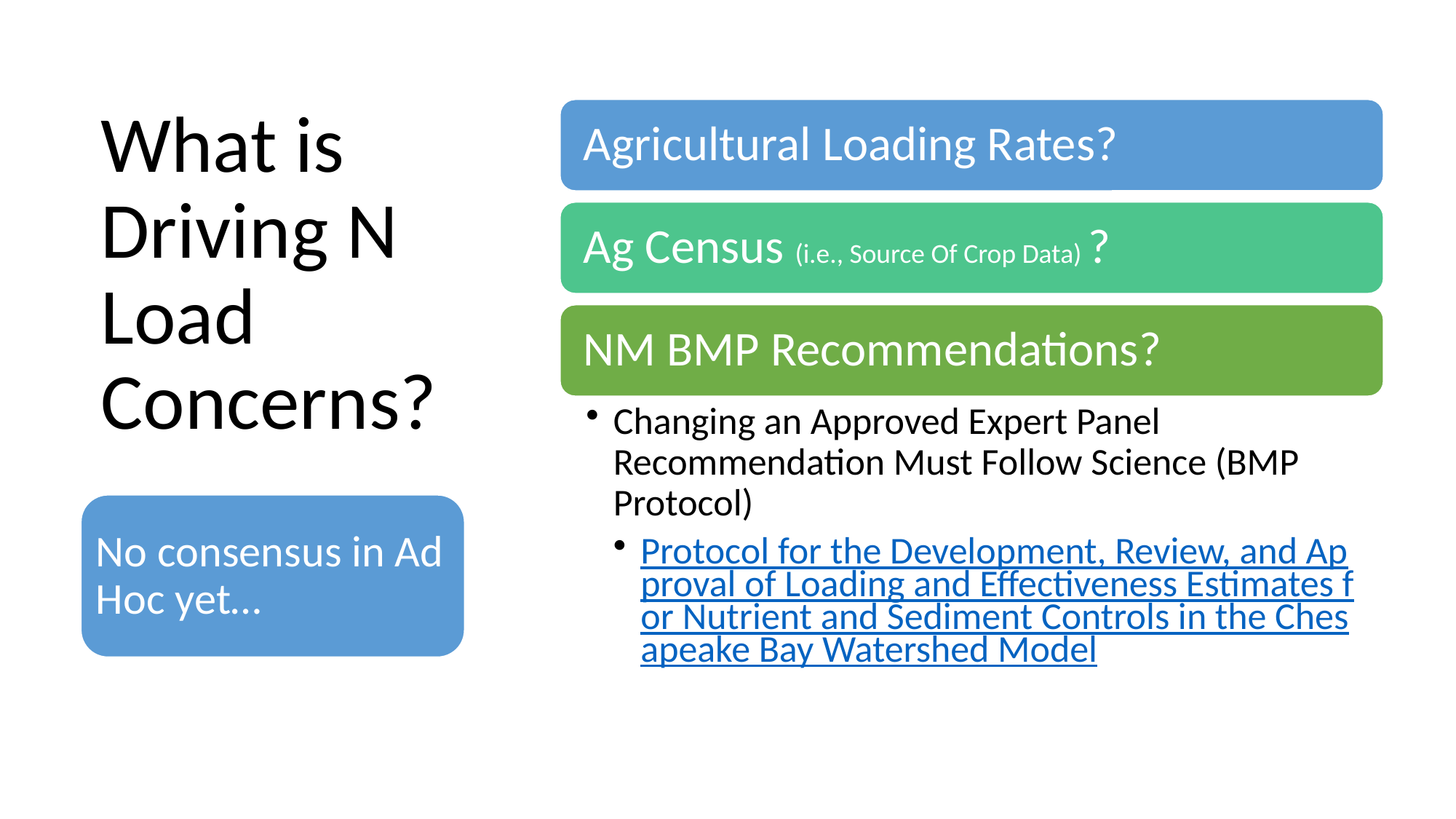

# What is Driving N Load Concerns?
Agricultural Loading Rates?
Ag Census (i.e., Source Of Crop Data) ?
NM BMP Recommendations?
Changing an Approved Expert Panel Recommendation Must Follow Science (BMP Protocol)
Protocol for the Development, Review, and Approval of Loading and Effectiveness Estimates for Nutrient and Sediment Controls in the Chesapeake Bay Watershed Model

No consensus in Ad Hoc yet…